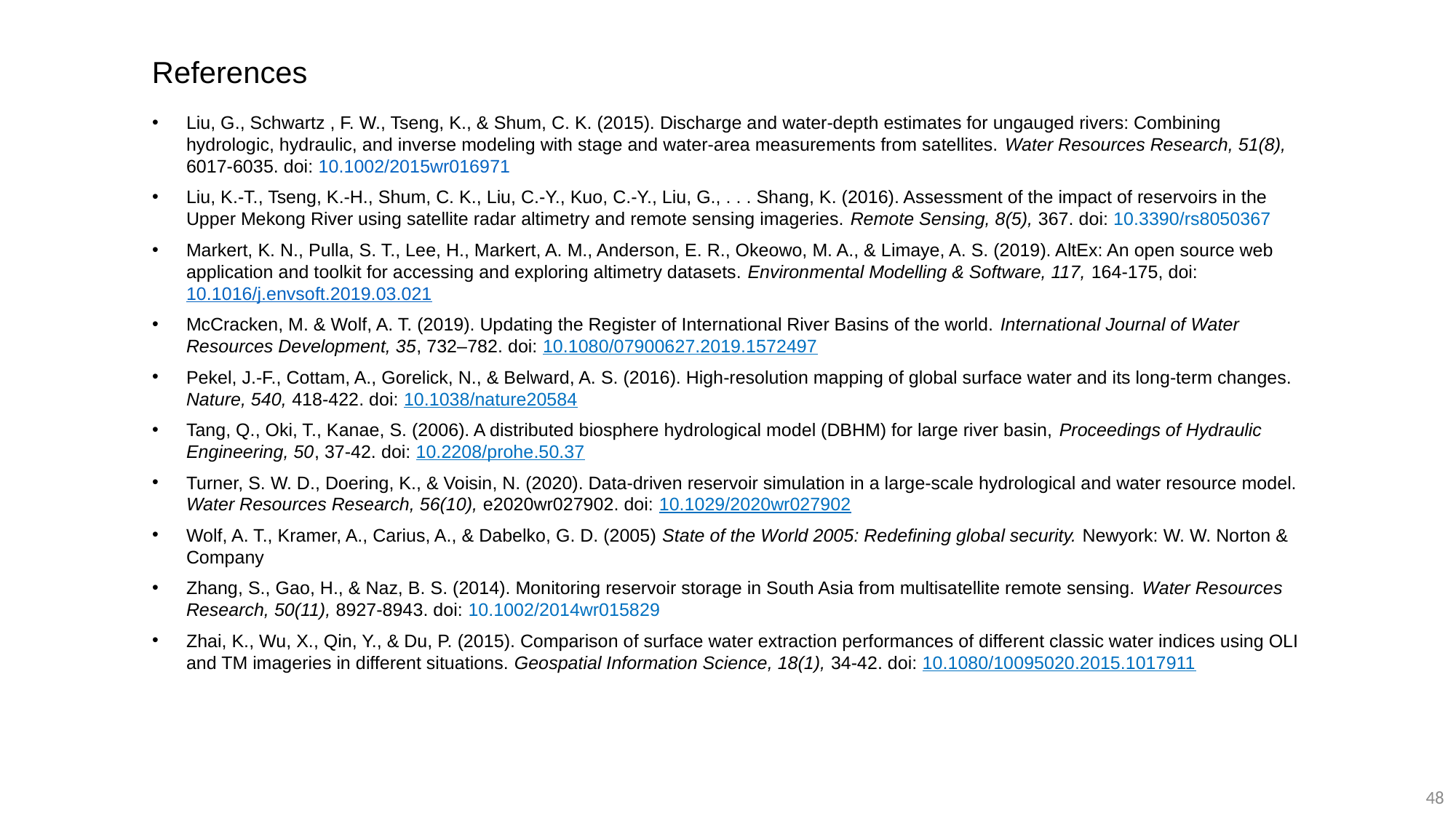

References
Liu, G., Schwartz , F. W., Tseng, K., & Shum, C. K. (2015). Discharge and water-depth estimates for ungauged rivers: Combining hydrologic, hydraulic, and inverse modeling with stage and water-area measurements from satellites. Water Resources Research, 51(8), 6017-6035. doi: 10.1002/2015wr016971
Liu, K.-T., Tseng, K.-H., Shum, C. K., Liu, C.-Y., Kuo, C.-Y., Liu, G., . . . Shang, K. (2016). Assessment of the impact of reservoirs in the Upper Mekong River using satellite radar altimetry and remote sensing imageries. Remote Sensing, 8(5), 367. doi: 10.3390/rs8050367
Markert, K. N., Pulla, S. T., Lee, H., Markert, A. M., Anderson, E. R., Okeowo, M. A., & Limaye, A. S. (2019). AltEx: An open source web application and toolkit for accessing and exploring altimetry datasets. Environmental Modelling & Software, 117, 164-175, doi: 10.1016/j.envsoft.2019.03.021
McCracken, M. & Wolf, A. T. (2019). Updating the Register of International River Basins of the world. International Journal of Water Resources Development, 35, 732–782. doi: 10.1080/07900627.2019.1572497
Pekel, J.-F., Cottam, A., Gorelick, N., & Belward, A. S. (2016). High-resolution mapping of global surface water and its long-term changes. Nature, 540, 418-422. doi: 10.1038/nature20584
Tang, Q., Oki, T., Kanae, S. (2006). A distributed biosphere hydrological model (DBHM) for large river basin, Proceedings of Hydraulic Engineering, 50, 37-42. doi: 10.2208/prohe.50.37
Turner, S. W. D., Doering, K., & Voisin, N. (2020). Data-driven reservoir simulation in a large-scale hydrological and water resource model. Water Resources Research, 56(10), e2020wr027902. doi: 10.1029/2020wr027902
Wolf, A. T., Kramer, A., Carius, A., & Dabelko, G. D. (2005) State of the World 2005: Redefining global security. Newyork: W. W. Norton & Company
Zhang, S., Gao, H., & Naz, B. S. (2014). Monitoring reservoir storage in South Asia from multisatellite remote sensing. Water Resources Research, 50(11), 8927-8943. doi: 10.1002/2014wr015829
Zhai, K., Wu, X., Qin, Y., & Du, P. (2015). Comparison of surface water extraction performances of different classic water indices using OLI and TM imageries in different situations. Geospatial Information Science, 18(1), 34-42. doi: 10.1080/10095020.2015.1017911
48